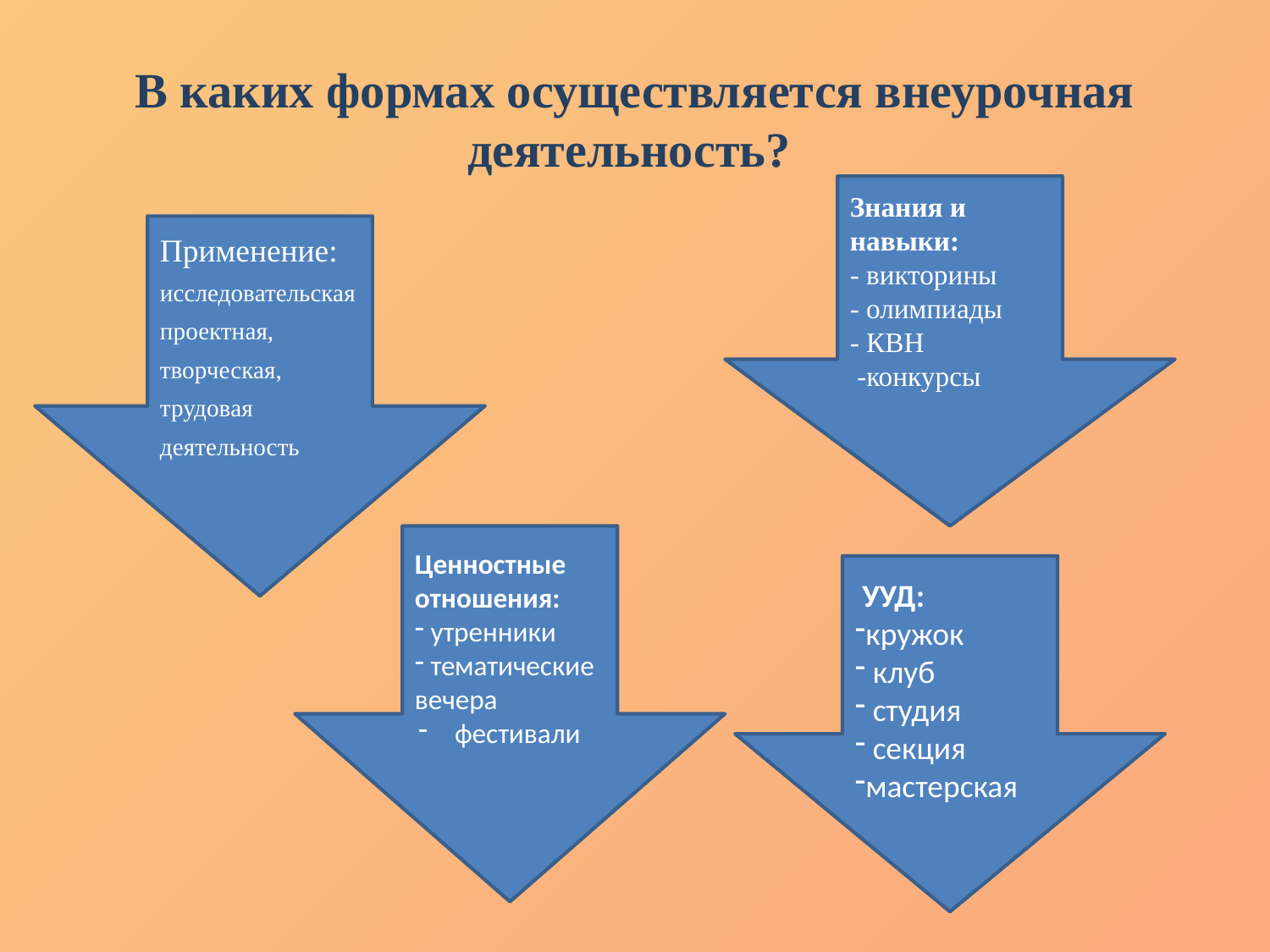

# В каких формах осуществляется внеурочная деятельность?
Знания и навыки:
- викторины
- олимпиады
- КВН
 -конкурсы

Применение:
исследовательская
проектная,
творческая,
трудовая деятельность

Ценностные отношения:
 утренники
 тематические  вечера
 фестивали

 УУД:
кружок
 клуб
 студия
 секция
мастерская